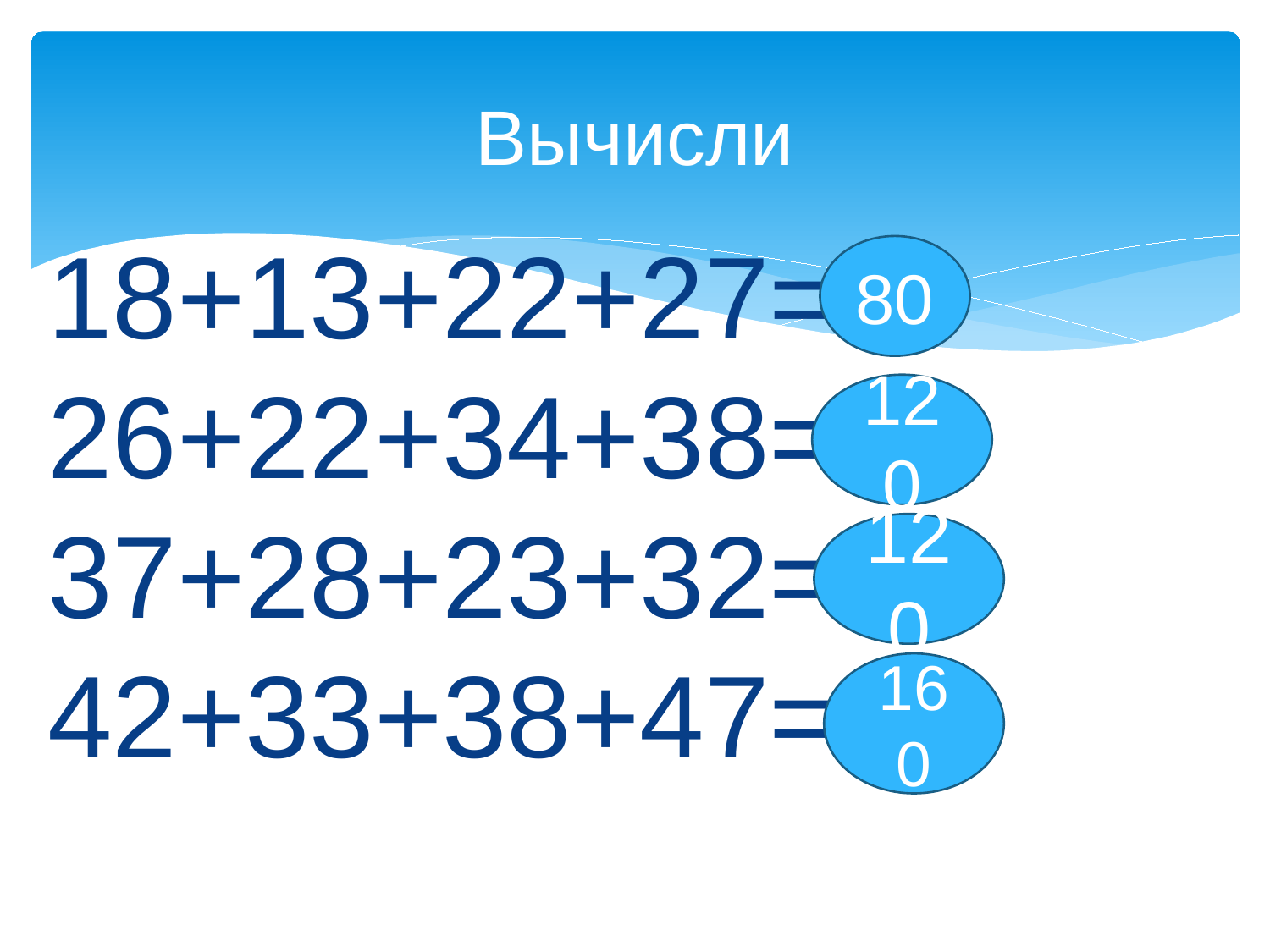

# Вычисли
18+13+22+27=     26+22+34+38=    37+28+23+32=    42+33+38+47=
80
120
120
160